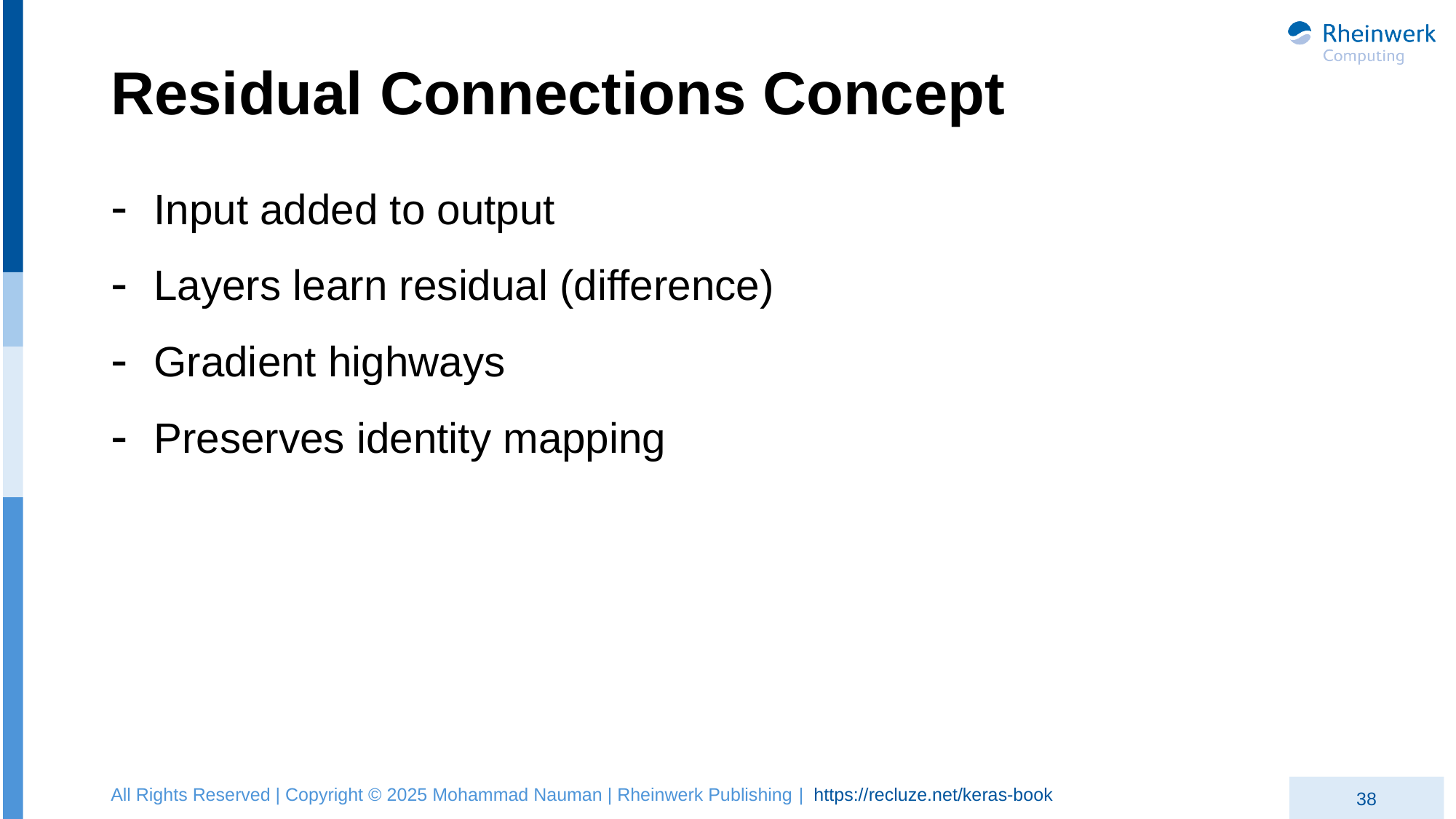

# Residual Connections Concept
Input added to output
Layers learn residual (difference)
Gradient highways
Preserves identity mapping